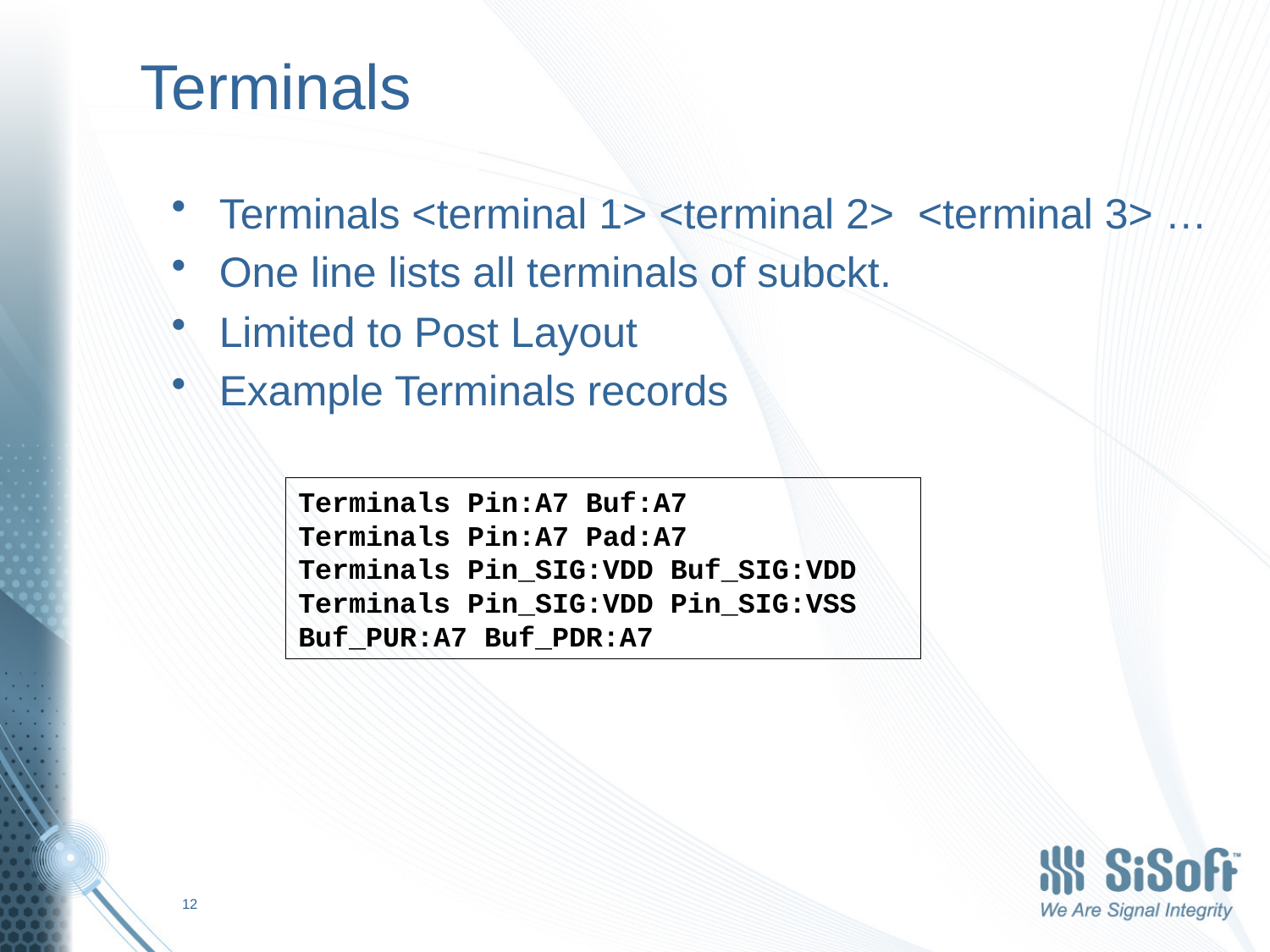

# Terminals
Terminals <terminal 1> <terminal 2>  <terminal 3> …
One line lists all terminals of subckt.
Limited to Post Layout
Example Terminals records

Terminals Pin:A7 Buf:A7
Terminals Pin:A7 Pad:A7
Terminals Pin_SIG:VDD Buf_SIG:VDD
Terminals Pin_SIG:VDD Pin_SIG:VSS Buf_PUR:A7 Buf_PDR:A7
12